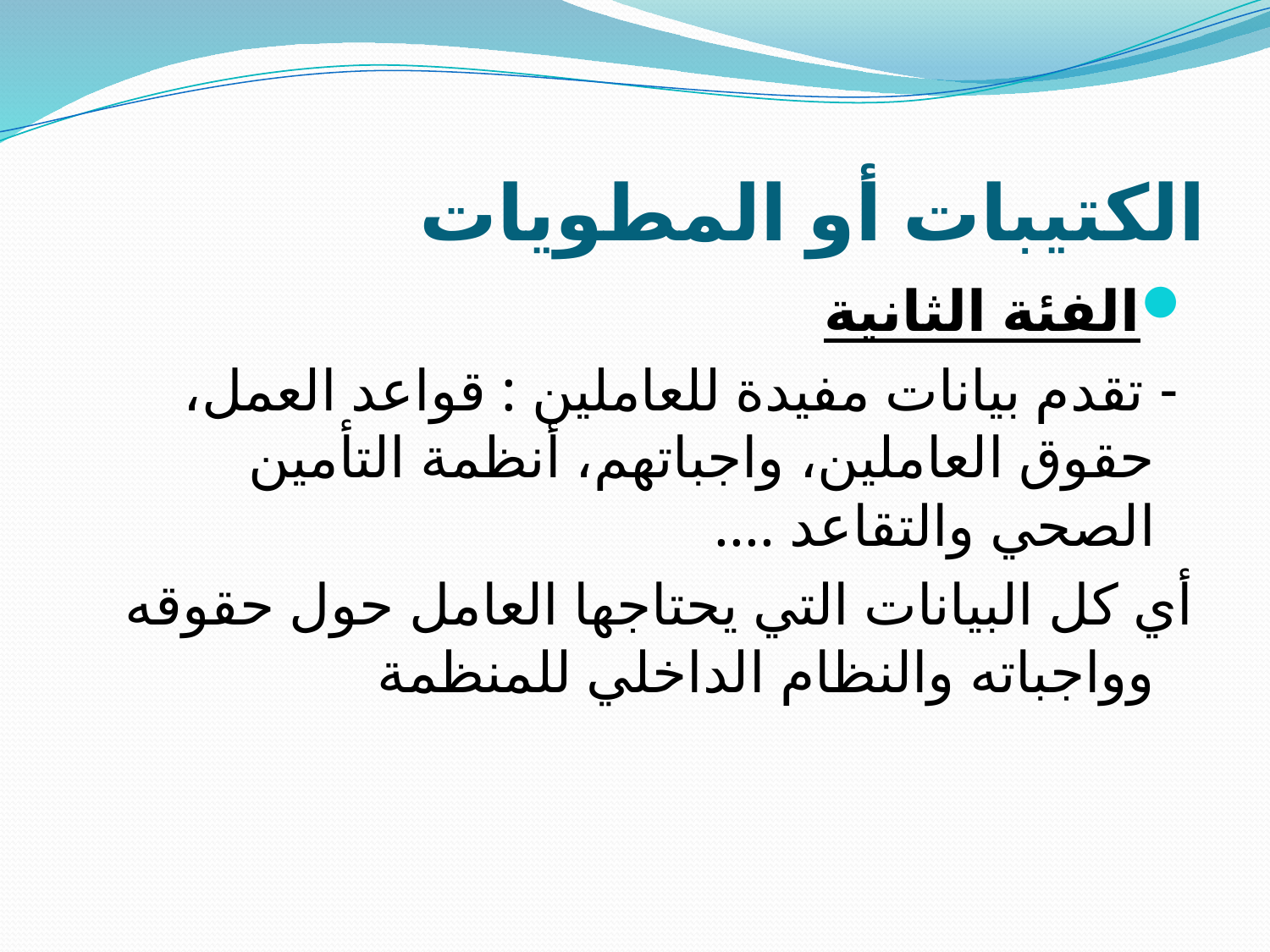

# الكتيبات أو المطويات
الفئة الثانية
 - تقدم بيانات مفيدة للعاملين : قواعد العمل، حقوق العاملين، واجباتهم، أنظمة التأمين الصحي والتقاعد ....
أي كل البيانات التي يحتاجها العامل حول حقوقه وواجباته والنظام الداخلي للمنظمة